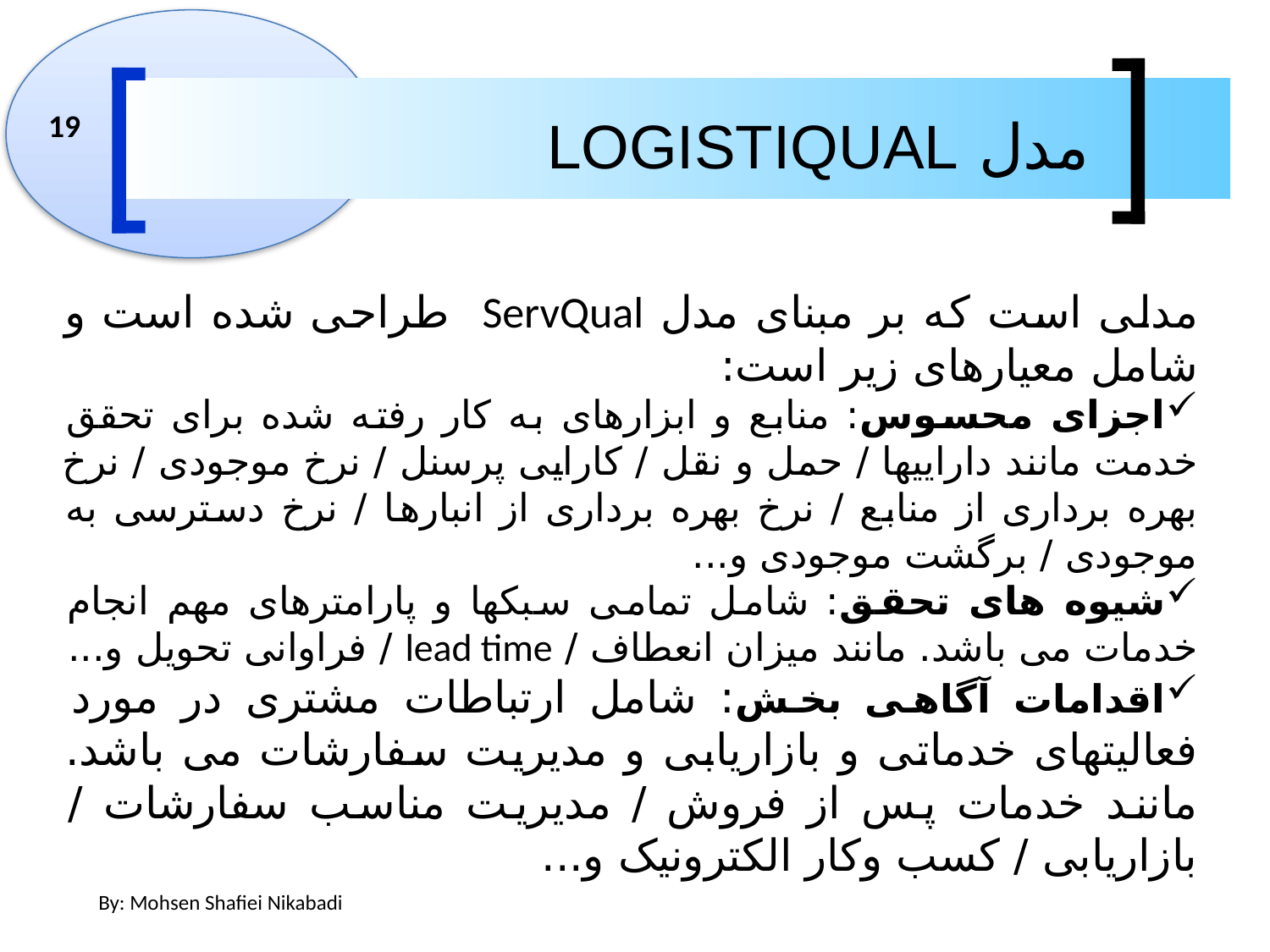

19
مدل LOGISTIQUAL
مدلی است که بر مبنای مدل ServQual  طراحی شده است و شامل معیارهای زیر است:
اجزای محسوس: منابع و ابزارهای به کار رفته شده برای تحقق خدمت مانند داراییها / حمل و نقل / کارایی پرسنل / نرخ موجودی / نرخ بهره برداری از منابع / نرخ بهره برداری از انبارها / نرخ دسترسی به موجودی / برگشت موجودی و...
شیوه های تحقق: شامل تمامی سبکها و پارامترهای مهم انجام خدمات می باشد. مانند میزان انعطاف / lead time / فراوانی تحویل و...
اقدامات آگاهی بخش: شامل ارتباطات مشتری در مورد فعالیتهای خدماتی و بازاریابی و مدیریت سفارشات می باشد. مانند خدمات پس از فروش / مدیریت مناسب سفارشات / بازاریابی / کسب وکار الکترونیک و...
By: Mohsen Shafiei Nikabadi